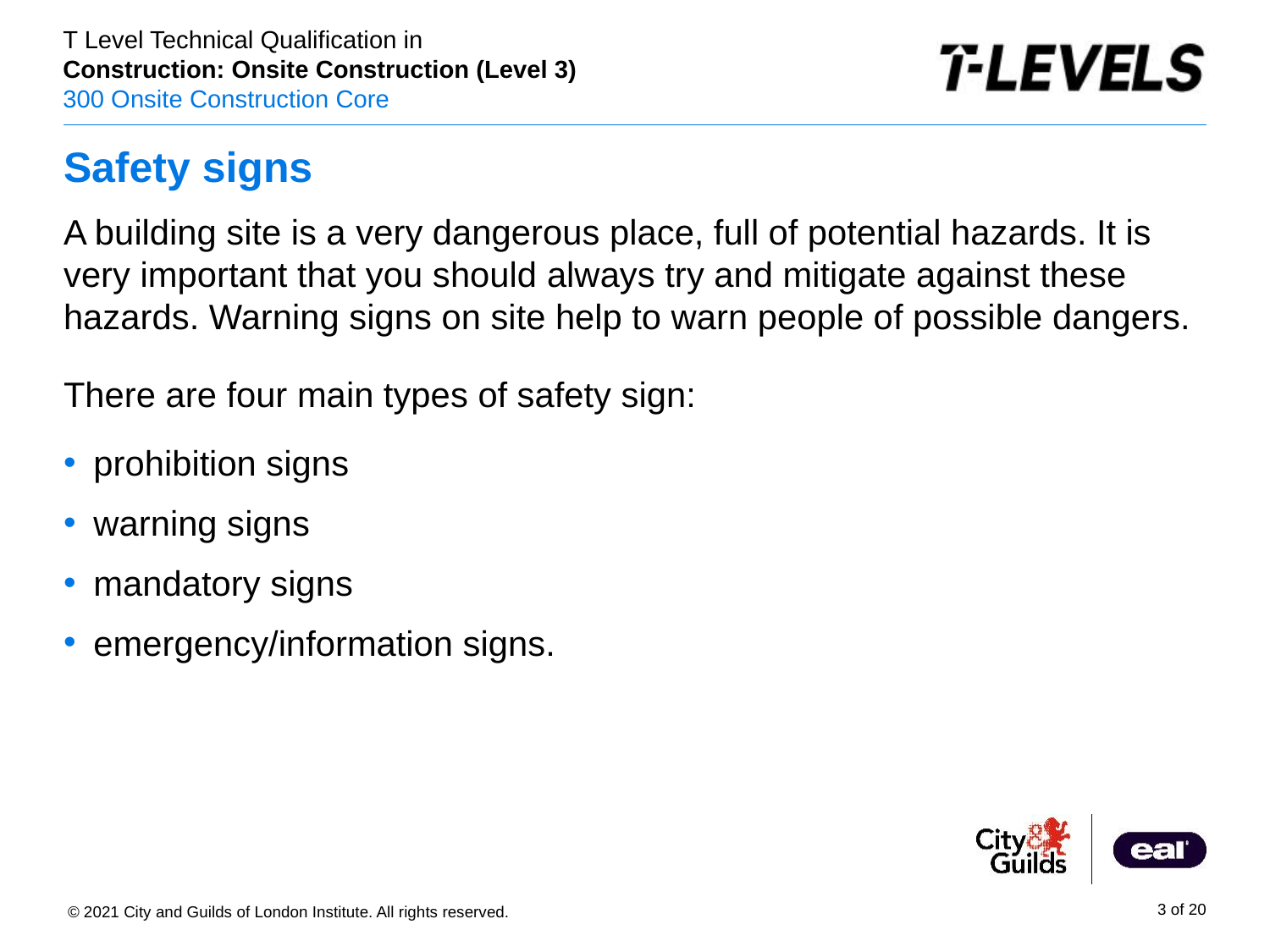

# Safety signs
A building site is a very dangerous place, full of potential hazards. It is very important that you should always try and mitigate against these hazards. Warning signs on site help to warn people of possible dangers.
There are four main types of safety sign:
prohibition signs
warning signs
mandatory signs
emergency/information signs.